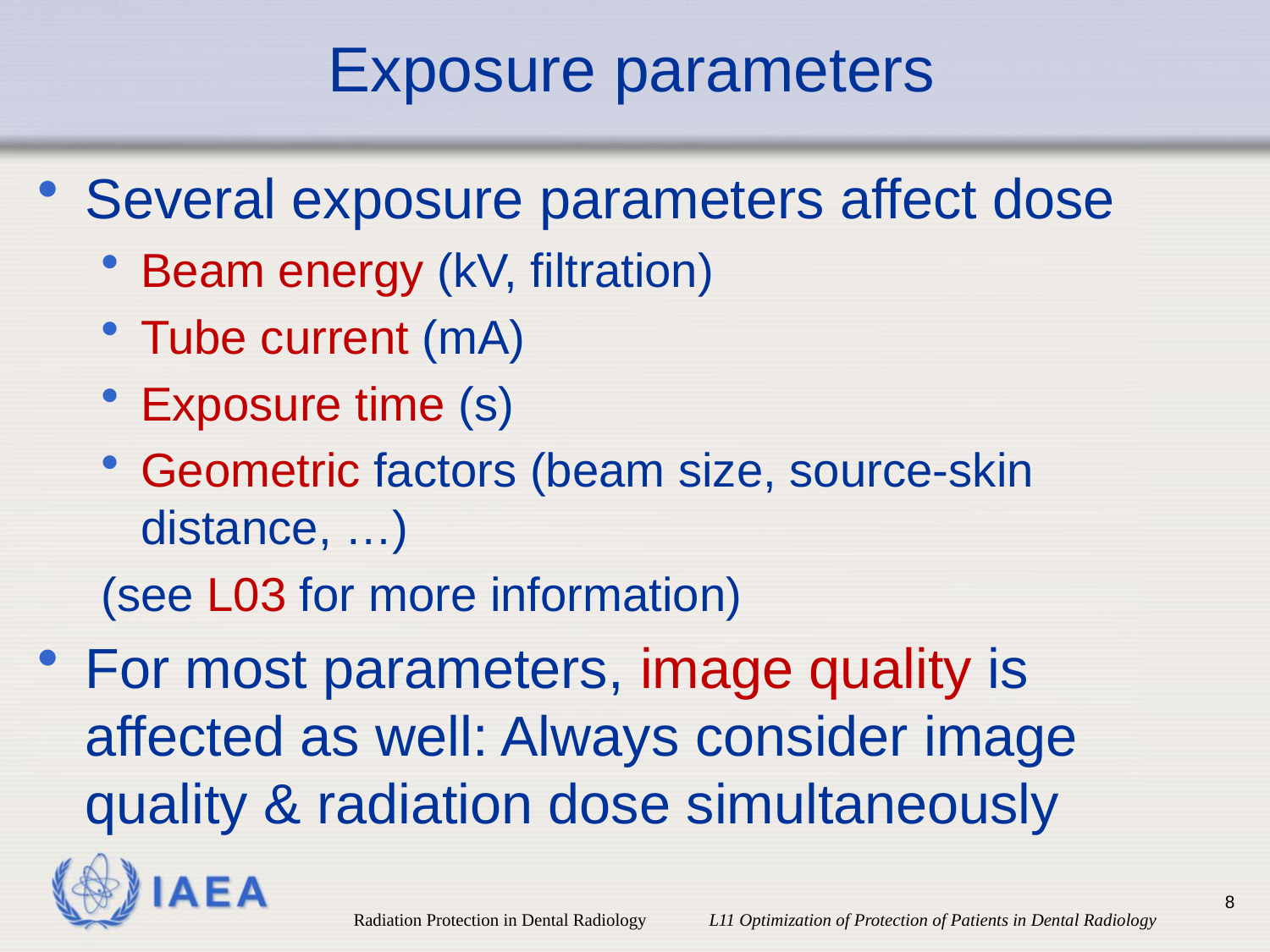

# Exposure parameters
Several exposure parameters affect dose
Beam energy (kV, filtration)
Tube current (mA)
Exposure time (s)
Geometric factors (beam size, source-skin distance, …)
(see L03 for more information)
For most parameters, image quality is affected as well: Always consider image quality & radiation dose simultaneously

8
Radiation Protection in Dental Radiology              L11 Optimization of Protection of Patients in Dental Radiology